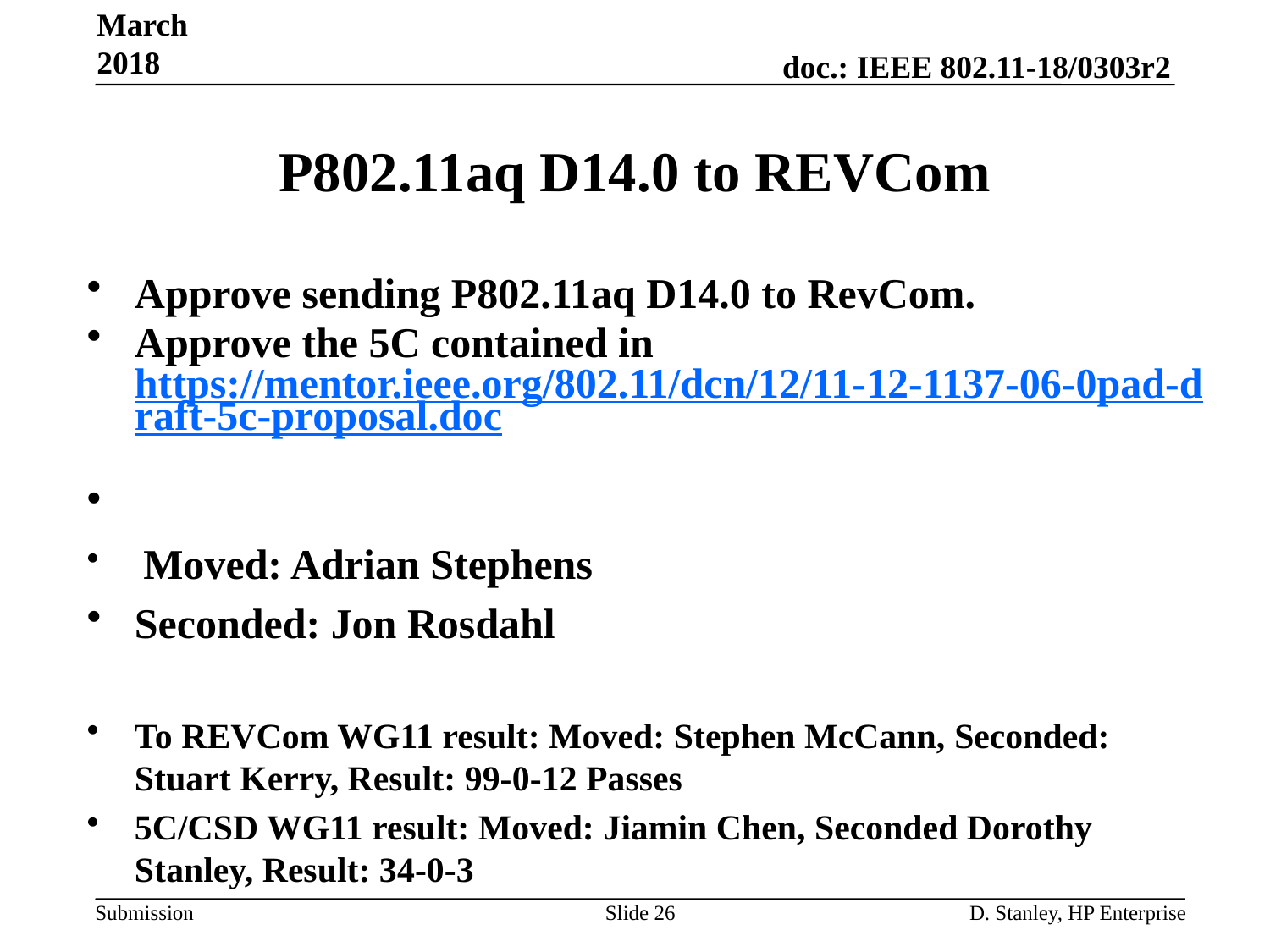

March 2018
# P802.11aq D14.0 to REVCom

Approve sending P802.11aq D14.0 to RevCom.
Approve the 5C contained in https://mentor.ieee.org/802.11/dcn/12/11-12-1137-06-0pad-draft-5c-proposal.doc

 Moved: Adrian Stephens
Seconded: Jon Rosdahl

To REVCom WG11 result: Moved: Stephen McCann, Seconded: Stuart Kerry, Result: 99-0-12 Passes
5C/CSD WG11 result: Moved: Jiamin Chen, Seconded Dorothy Stanley, Result: 34-0-3

Slide 26
D. Stanley, HP Enterprise